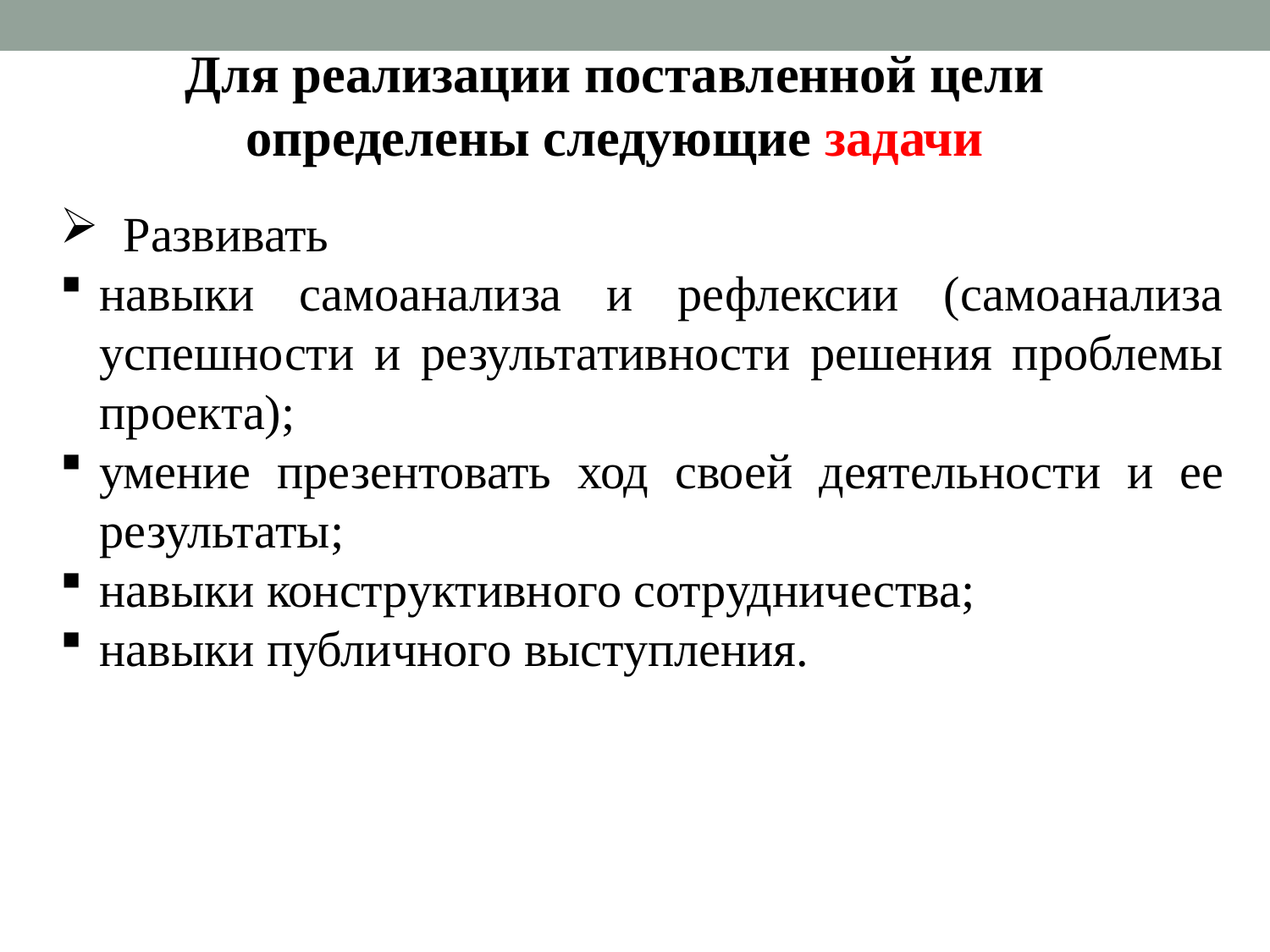

Для реализации поставленной цели определены следующие задачи
Развивать
навыки самоанализа и рефлексии (самоанализа успешности и результативности решения проблемы проекта);
умение презентовать ход своей деятельности и ее результаты;
навыки конструктивного сотрудничества;
навыки публичного выступления.